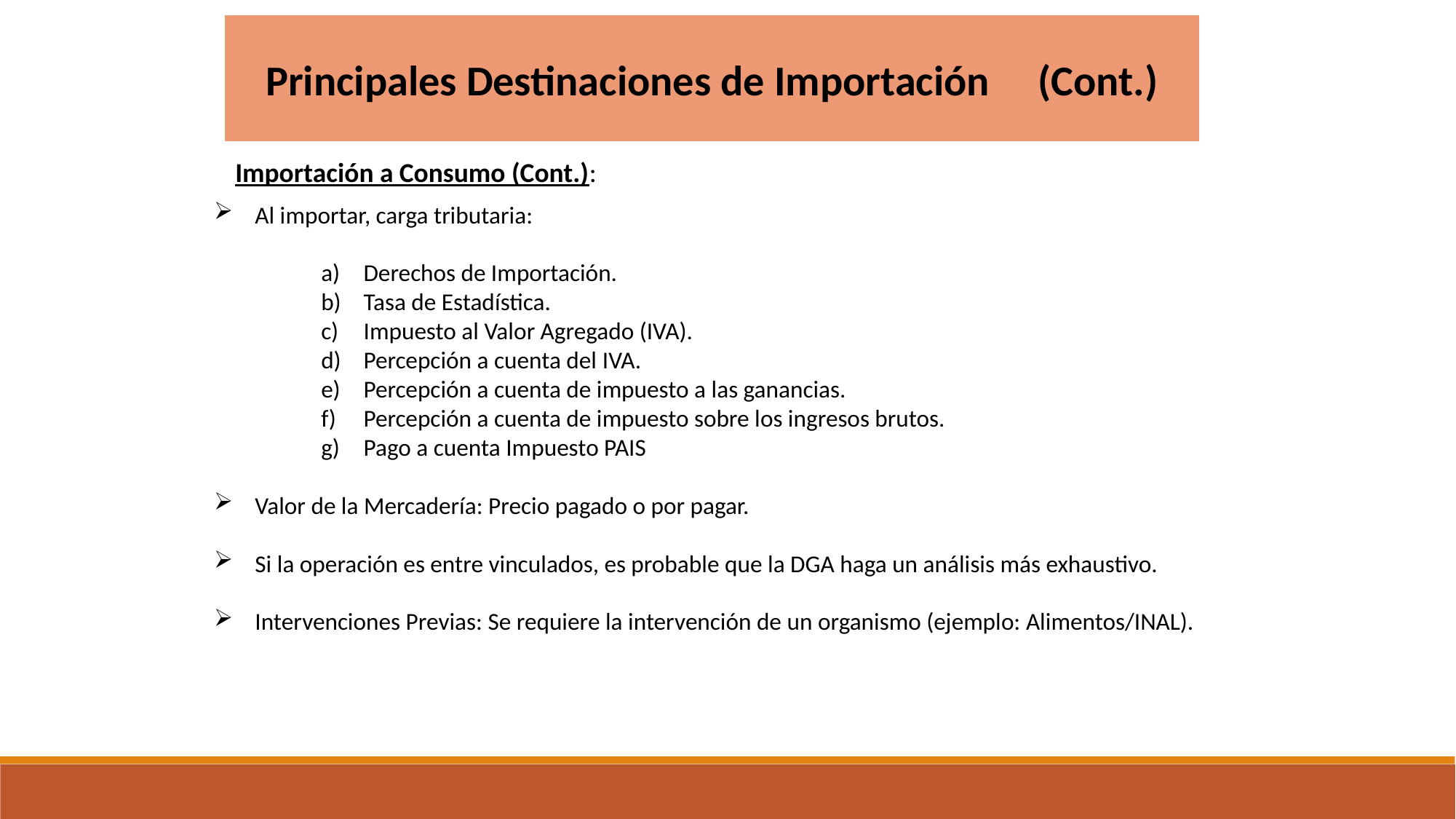

Principales Destinaciones de Importación     (Cont.)
Importación a Consumo (Cont.):
Al importar, carga tributaria:

Derechos de Importación.
Tasa de Estadística.
Impuesto al Valor Agregado (IVA).
Percepción a cuenta del IVA.
Percepción a cuenta de impuesto a las ganancias.
Percepción a cuenta de impuesto sobre los ingresos brutos.
Pago a cuenta Impuesto PAIS

Valor de la Mercadería: Precio pagado o por pagar.

Si la operación es entre vinculados, es probable que la DGA haga un análisis más exhaustivo.

Intervenciones Previas: Se requiere la intervención de un organismo (ejemplo: Alimentos/INAL).